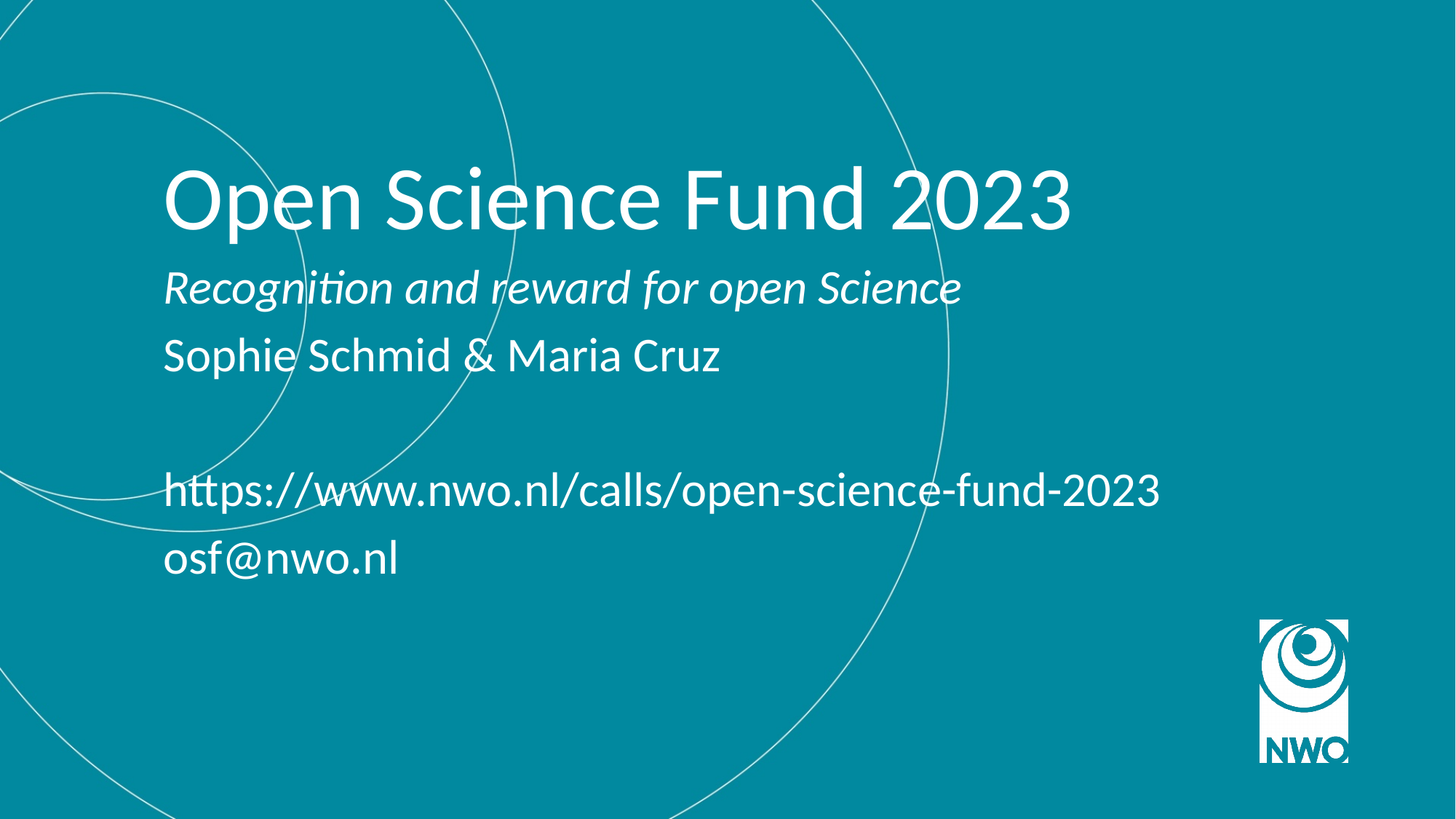

Open Science Fund 2023
Recognition and reward for open Science
Sophie Schmid & Maria Cruz

https://www.nwo.nl/calls/open-science-fund-2023
osf@nwo.nl

15
12/9/23
NWO Open Science Fund 2023